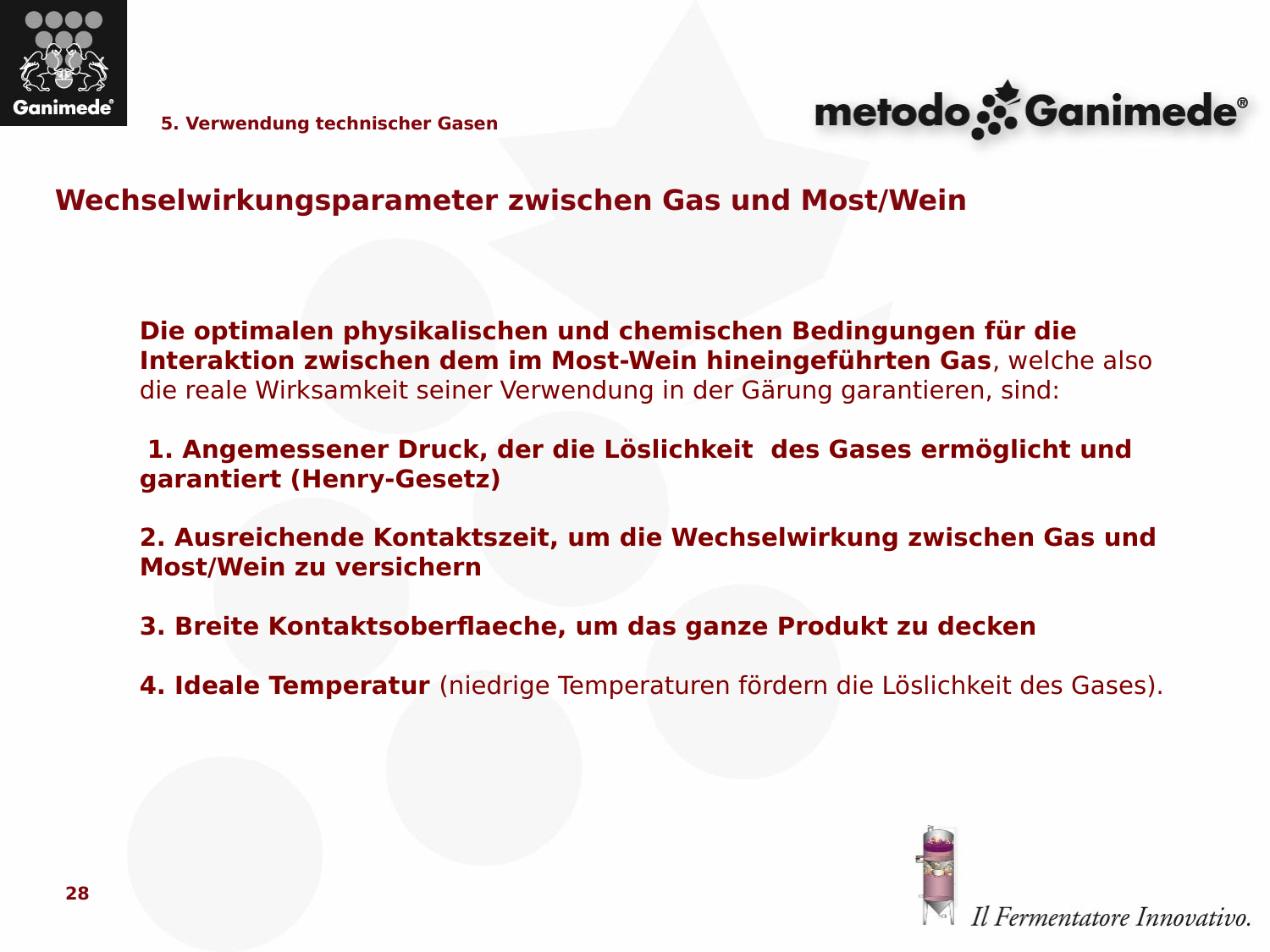

5. Verwendung technischer Gasen
Wechselwirkungsparameter zwischen Gas und Most/Wein

Die optimalen physikalischen und chemischen Bedingungen für die Interaktion zwischen dem im Most-Wein hineingeführten Gas, welche also die reale Wirksamkeit seiner Verwendung in der Gärung garantieren, sind:

 1. Angemessener Druck, der die Löslichkeit  des Gases ermöglicht und garantiert (Henry-Gesetz)

2. Ausreichende Kontaktszeit, um die Wechselwirkung zwischen Gas und Most/Wein zu versichern

3. Breite Kontaktsoberflaeche, um das ganze Produkt zu decken

4. Ideale Temperatur (niedrige Temperaturen fördern die Löslichkeit des Gases).

28